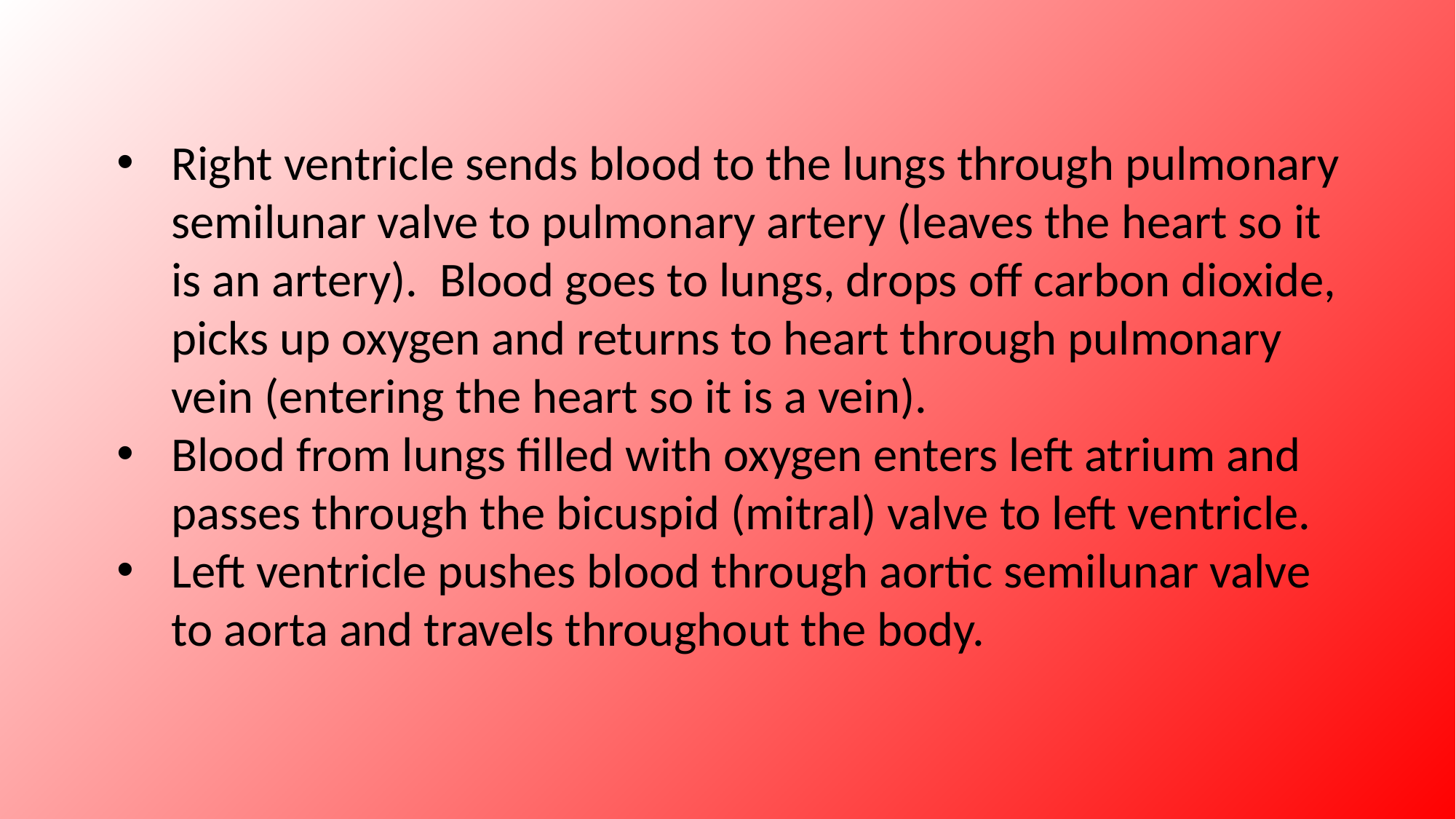

Right ventricle sends blood to the lungs through pulmonary semilunar valve to pulmonary artery (leaves the heart so it is an artery).  Blood goes to lungs, drops off carbon dioxide, picks up oxygen and returns to heart through pulmonary vein (entering the heart so it is a vein).
Blood from lungs filled with oxygen enters left atrium and passes through the bicuspid (mitral) valve to left ventricle.
Left ventricle pushes blood through aortic semilunar valve to aorta and travels throughout the body.